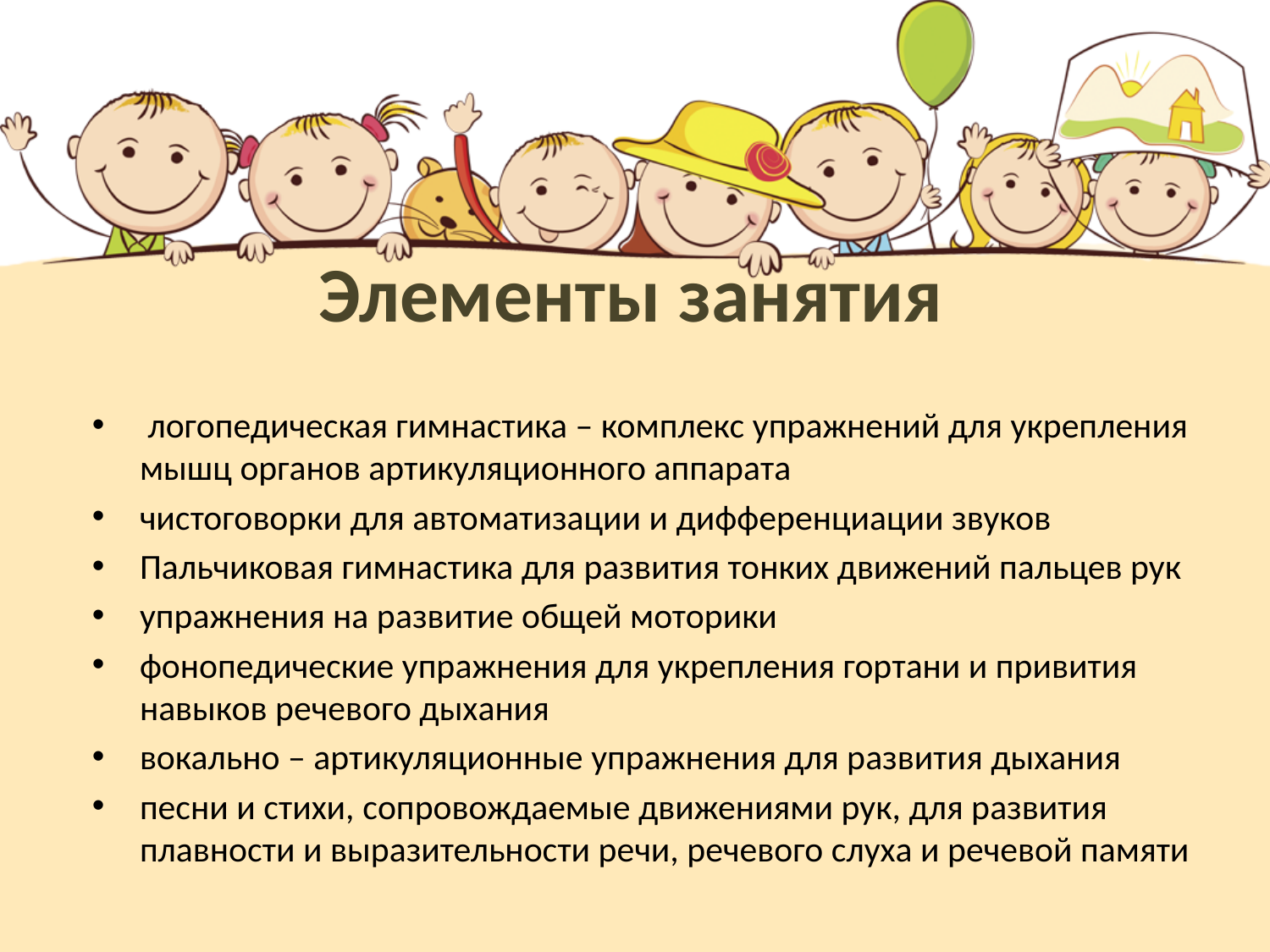

# Элементы занятия
 логопедическая гимнастика – комплекс упражнений для укрепления мышц органов артикуляционного аппарата
чистоговорки для автоматизации и дифференциации звуков
Пальчиковая гимнастика для развития тонких движений пальцев рук
упражнения на развитие общей моторики
фонопедические упражнения для укрепления гортани и привития навыков речевого дыхания
вокально – артикуляционные упражнения для развития дыхания
песни и стихи, сопровождаемые движениями рук, для развития плавности и выразительности речи, речевого слуха и речевой памяти